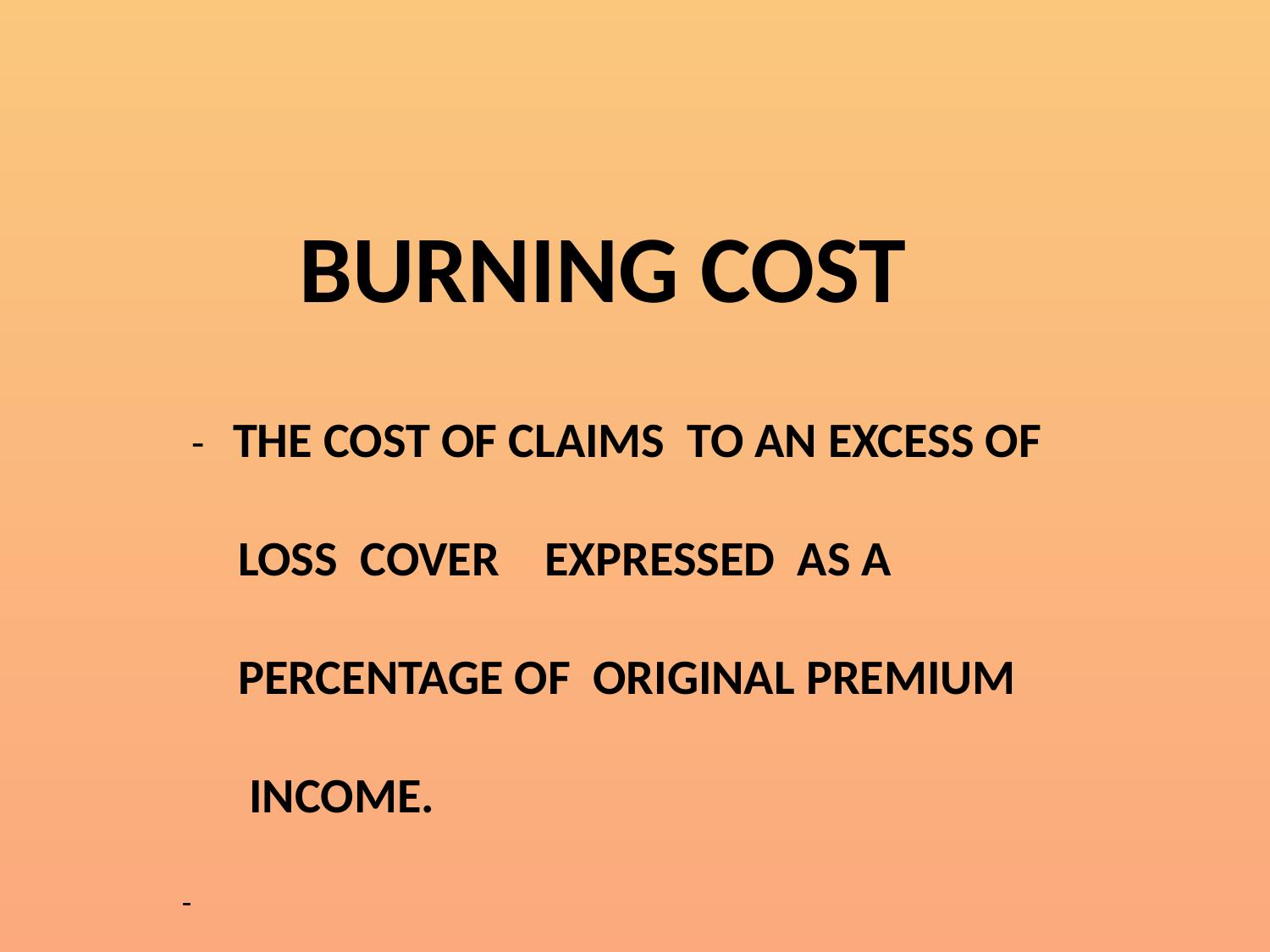

BURNING COST

 -   THE COST OF CLAIMS  TO AN EXCESS OF

     LOSS  COVER    EXPRESSED  AS A

     PERCENTAGE OF  ORIGINAL PREMIUM

      INCOME.

-